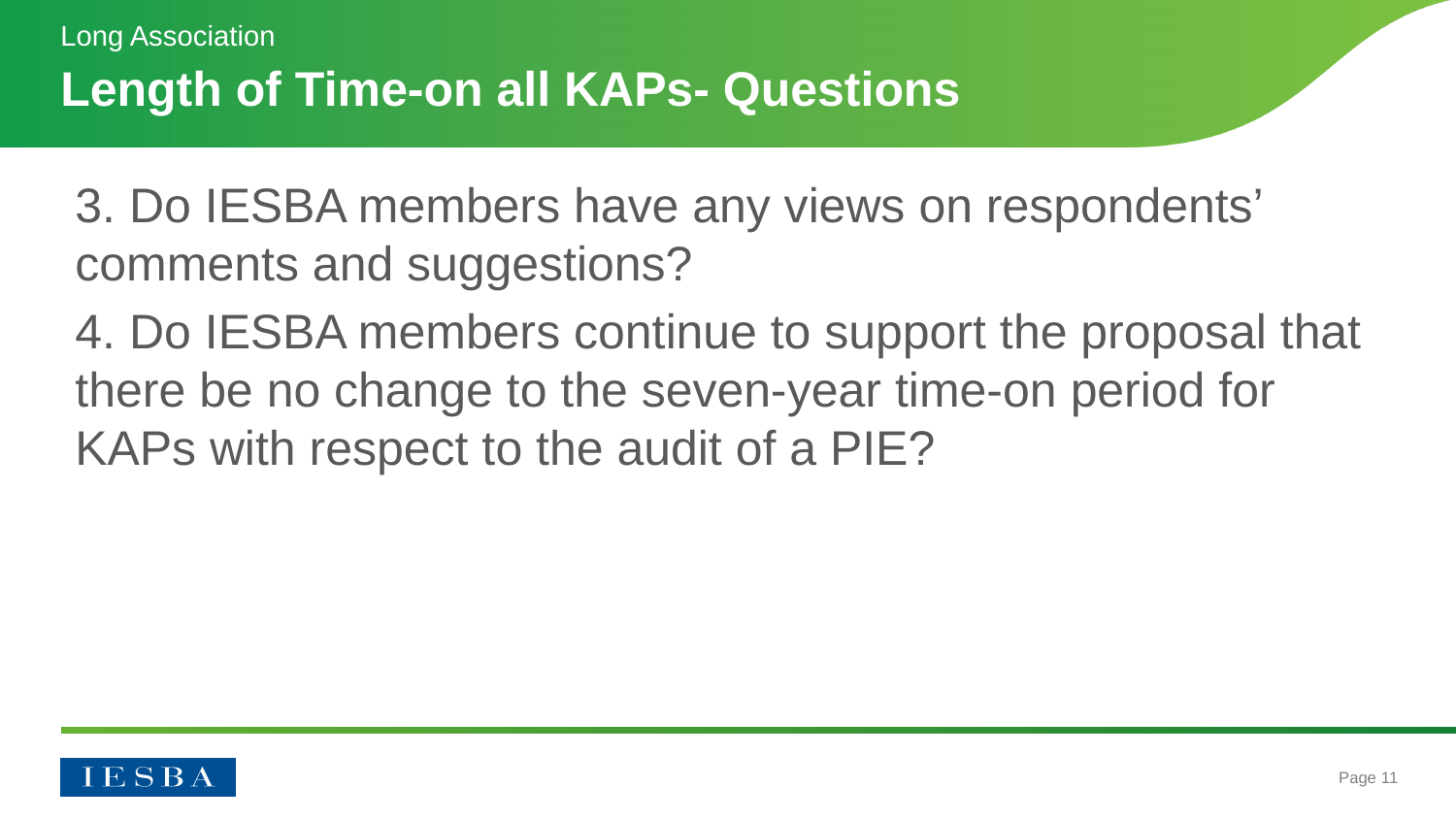

Long Association
# Length of Time-on all KAPs- Questions
3. Do IESBA members have any views on respondents’ comments and suggestions?
4. Do IESBA members continue to support the proposal that there be no change to the seven-year time-on period for KAPs with respect to the audit of a PIE?